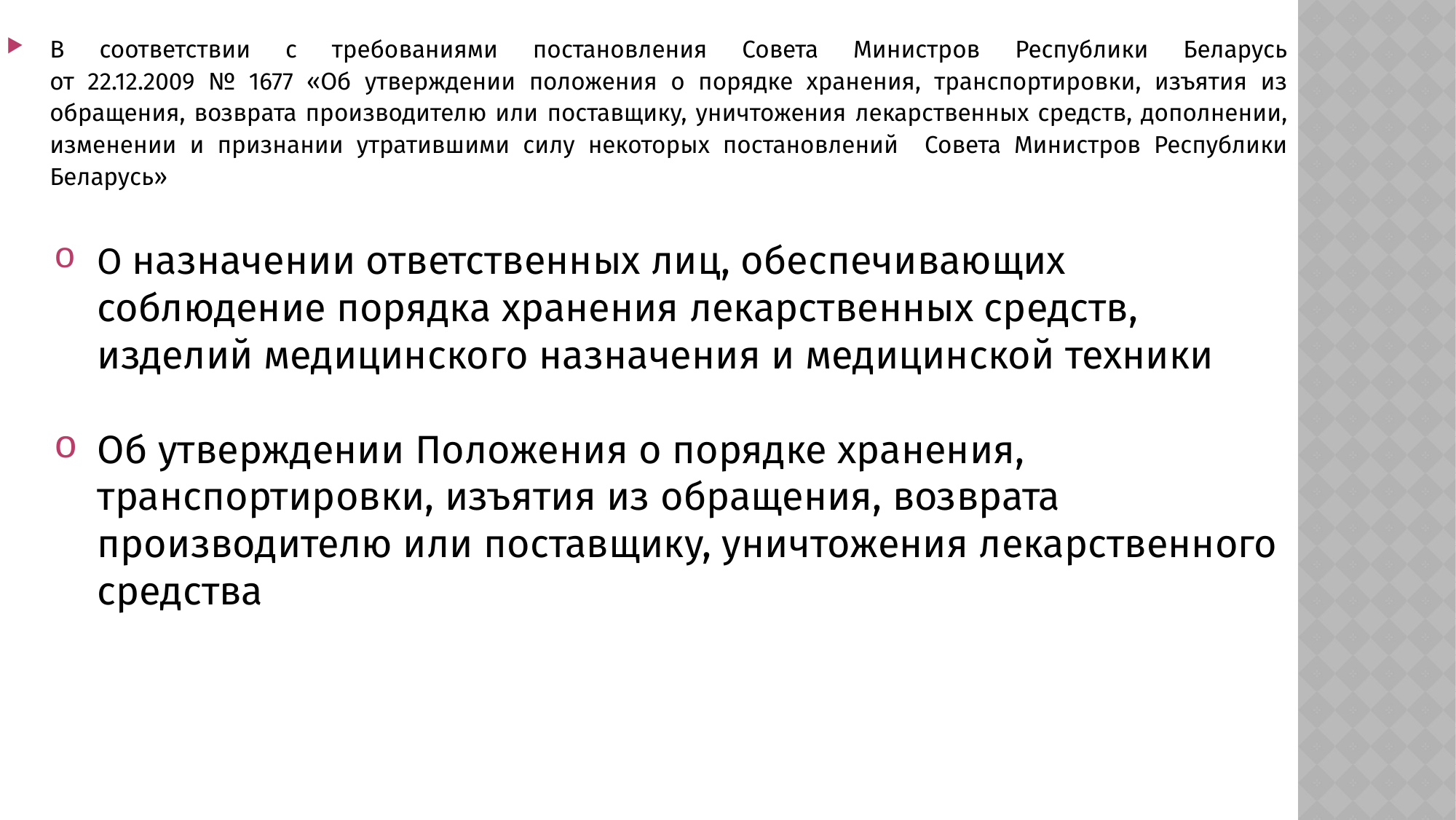

# В соответствии с требованиями постановления Совета Министров Республики Беларусь от 22.12.2009 № 1677 «Об утверждении положения о порядке хранения, транспортировки, изъятия из обращения, возврата производителю или поставщику, уничтожения лекарственных средств, дополнении, изменении и признании утратившими силу некоторых постановлений  Совета Министров Республики Беларусь»
О назначении ответственных лиц, обеспечивающих соблюдение порядка хранения лекарственных средств, изделий медицинского назначения и медицинской техники

Об утверждении Положения о порядке хранения, транспортировки, изъятия из обращения, возврата производителю или поставщику, уничтожения лекарственного средства